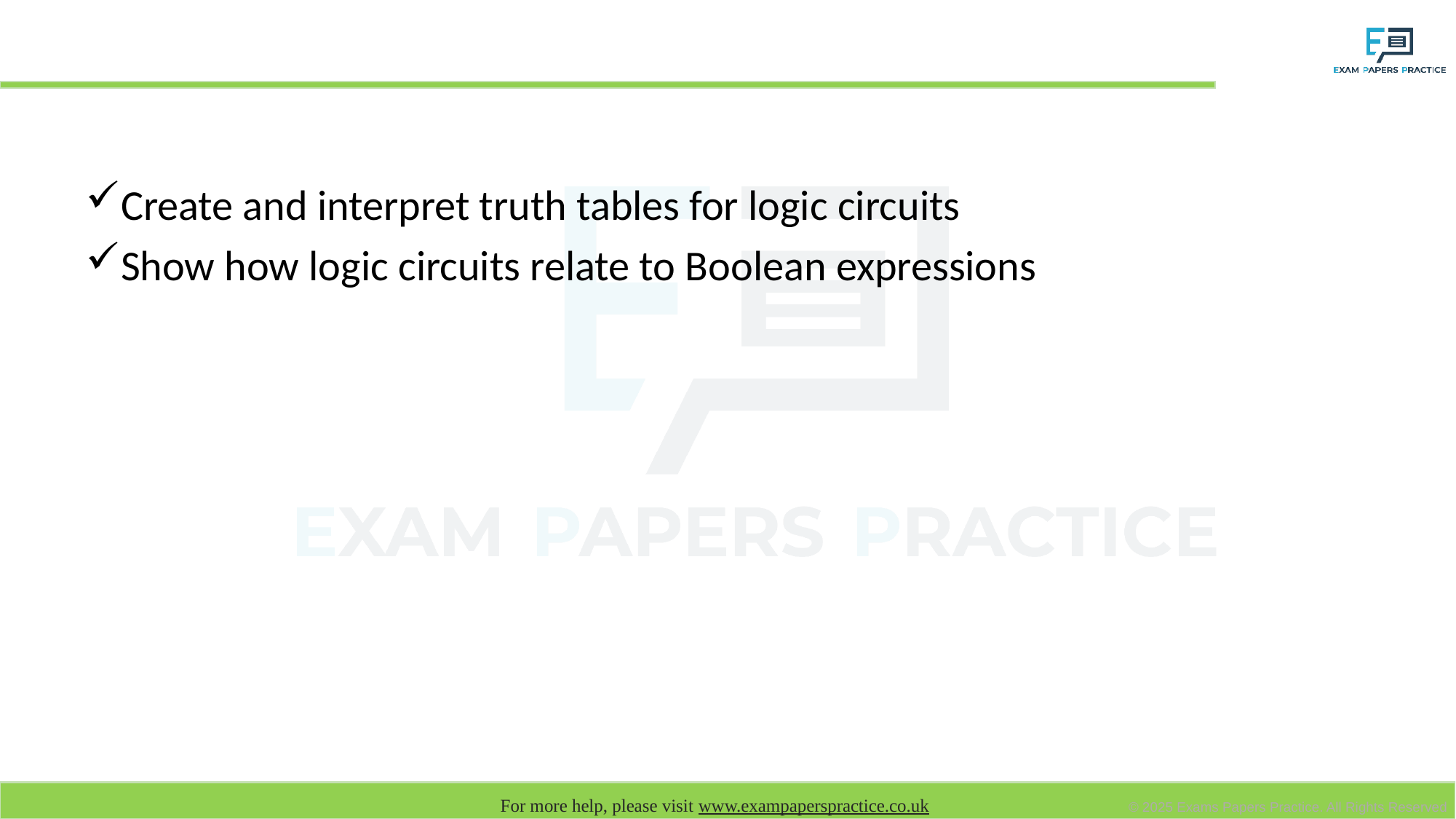

# Learning objectives
Create and interpret truth tables for logic circuits
Show how logic circuits relate to Boolean expressions